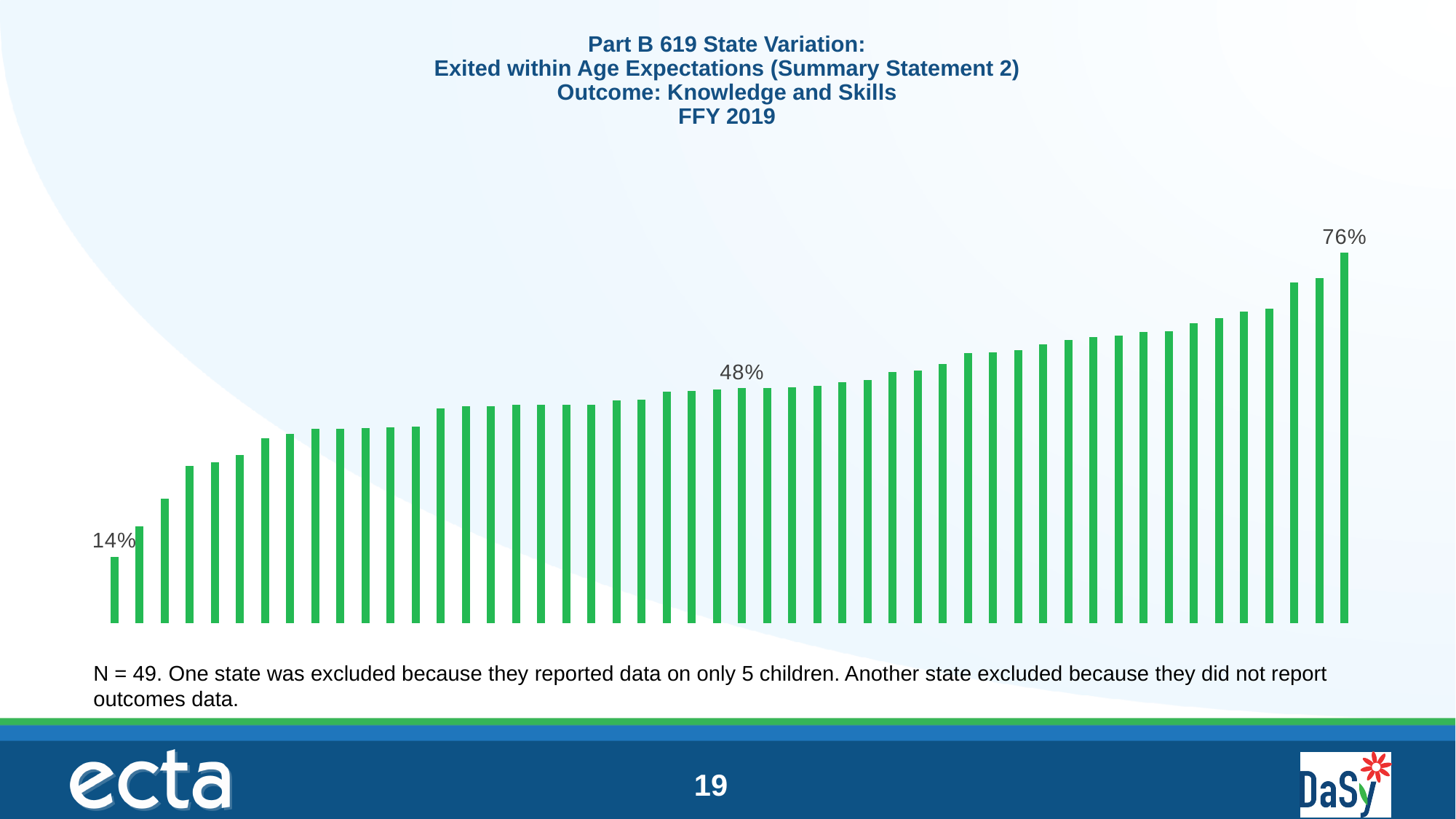

# Part B 619 State Variation: Exited within Age Expectations (Summary Statement 2) Outcome: Knowledge and Skills FFY 2019

### Chart

| Category |  |
|---|---|
N = 49. One state was excluded because they reported data on only 5 children. Another state excluded because they did not report outcomes data.
19